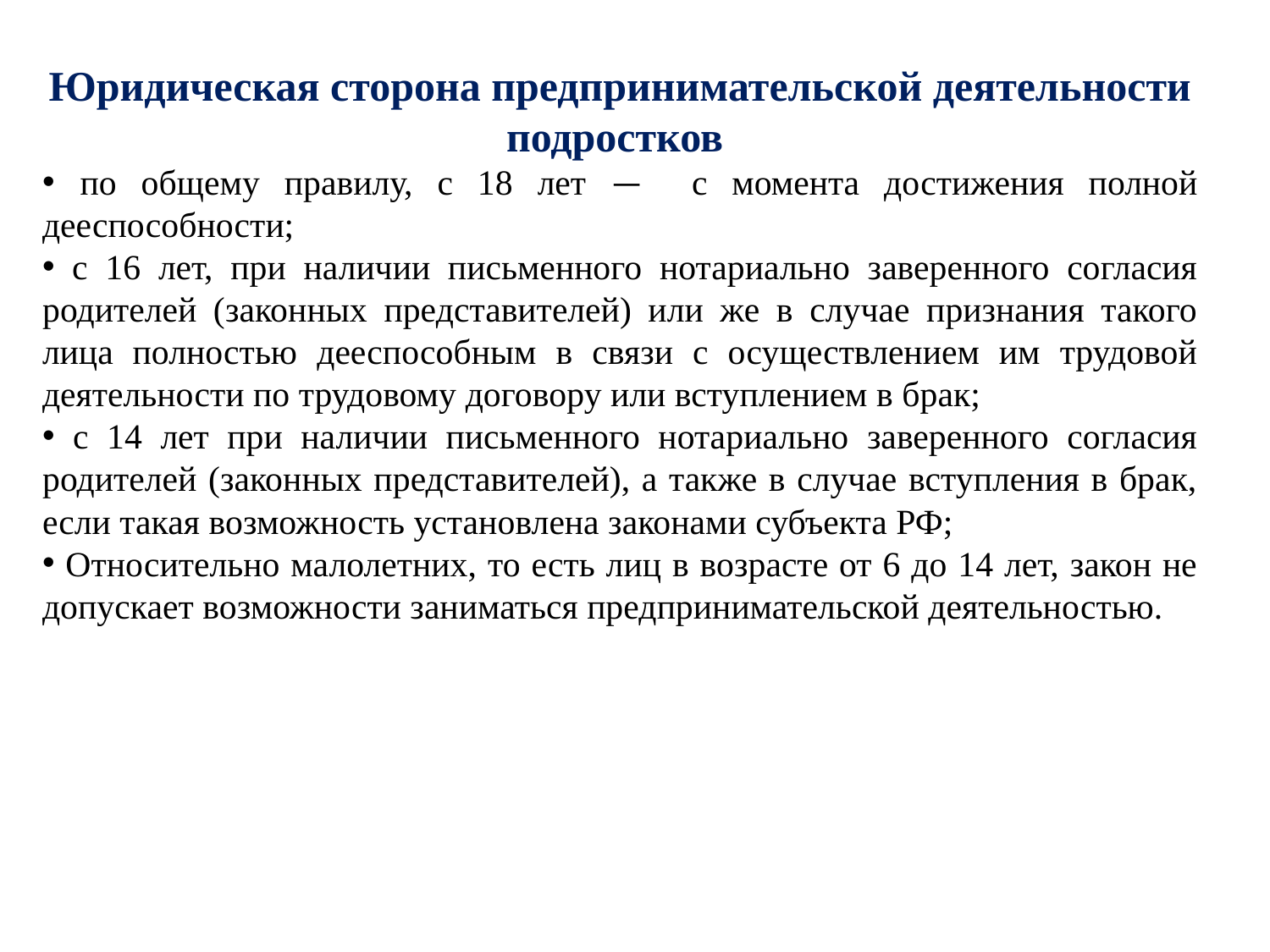

Юридическая сторона предпринимательской деятельности подростков
 по общему правилу, с 18 лет —  с момента достижения полной дееспособности;
 с 16 лет, при наличии письменного нотариально заверенного согласия родителей (законных представителей) или же в случае признания такого лица полностью дееспособным в связи с осуществлением им трудовой деятельности по трудовому договору или вступлением в брак;
 с 14 лет при наличии письменного нотариально заверенного согласия родителей (законных представителей), а также в случае вступления в брак, если такая возможность установлена законами субъекта РФ;
 Относительно малолетних, то есть лиц в возрасте от 6 до 14 лет, закон не допускает возможности заниматься предпринимательской деятельностью.